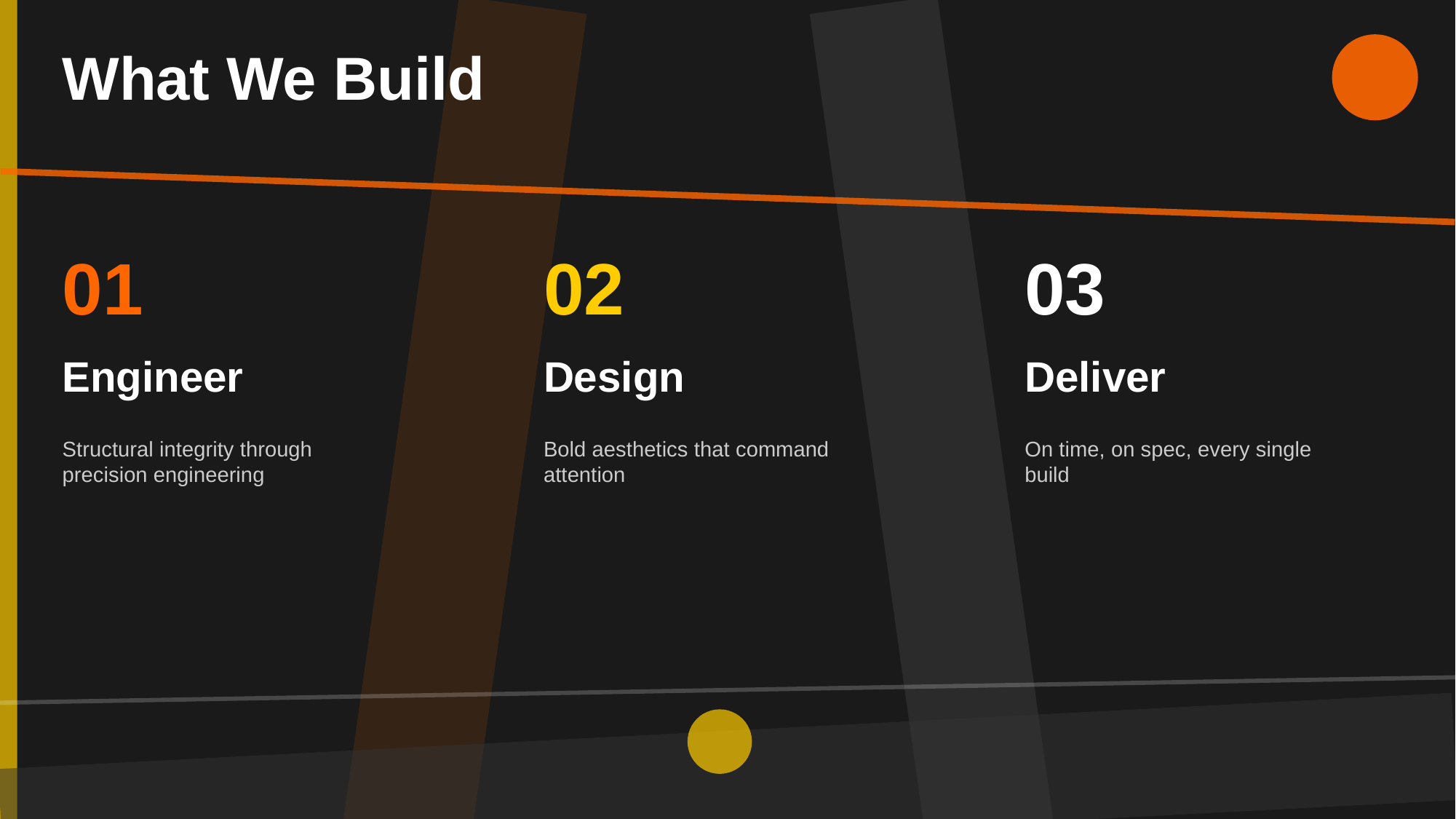

What We Build

Our Numbers
99.8%
Build With Us

CUT THROUGH
500+
01
02
03
Precision Meets Power
Quality Control Pass Rate
Engineer
Design
Deliver
Units Manufactured
Structural integrity through precision engineering
Bold aesthetics that command attention
On time, on spec, every single build
Industrial Design Co.
contact@industrialdesign.co
Where engineering excellence meets bold design
24/7
Precision. Power. Performance.
Operations Running